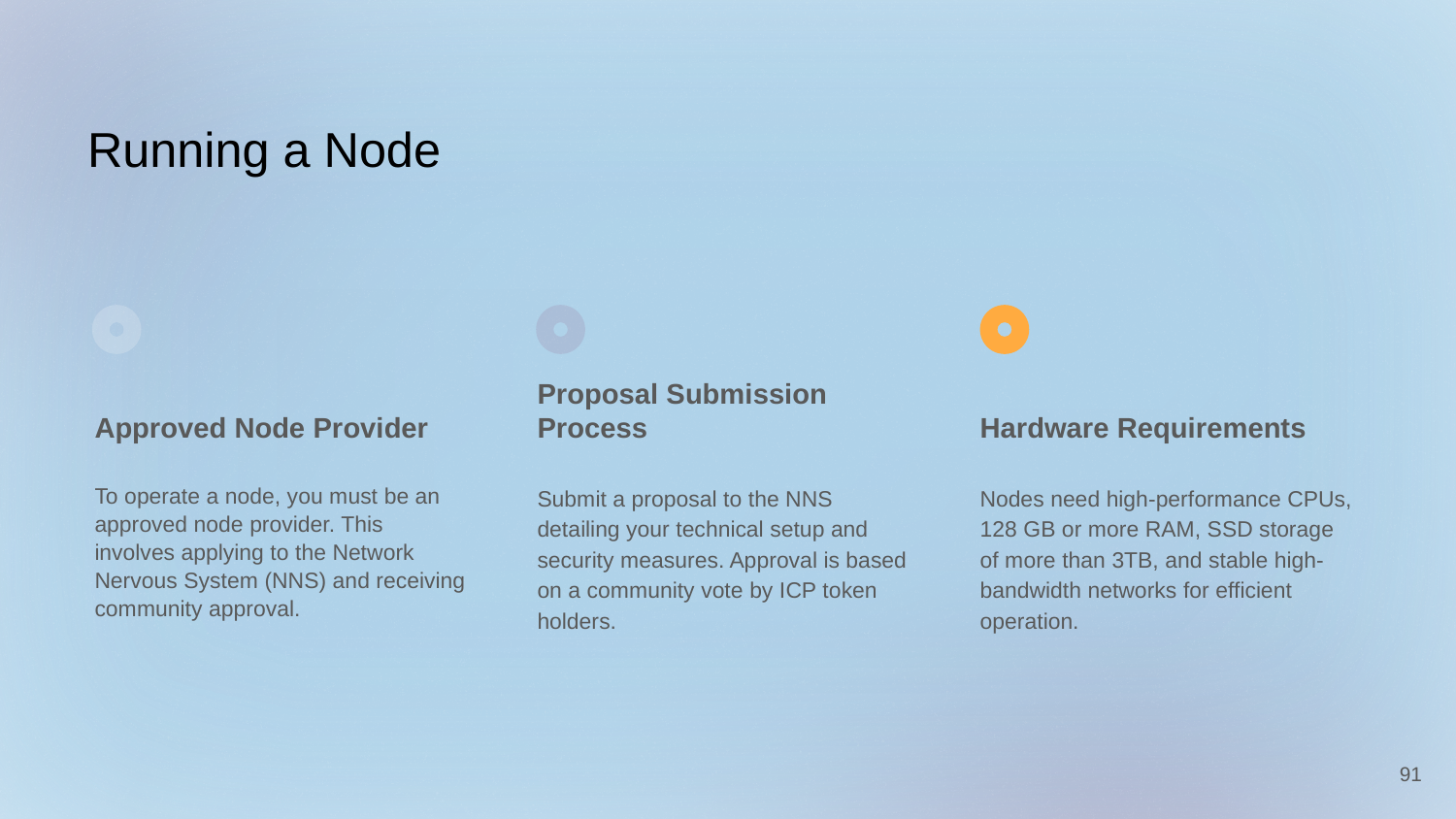

Running a Node

Approved Node Provider
Proposal Submission Process
Hardware Requirements
Submit a proposal to the NNS detailing your technical setup and security measures. Approval is based on a community vote by ICP token holders.
To operate a node, you must be an approved node provider. This involves applying to the Network Nervous System (NNS) and receiving community approval.
Nodes need high-performance CPUs, 128 GB or more RAM, SSD storage of more than 3TB, and stable high-bandwidth networks for efficient operation.
91